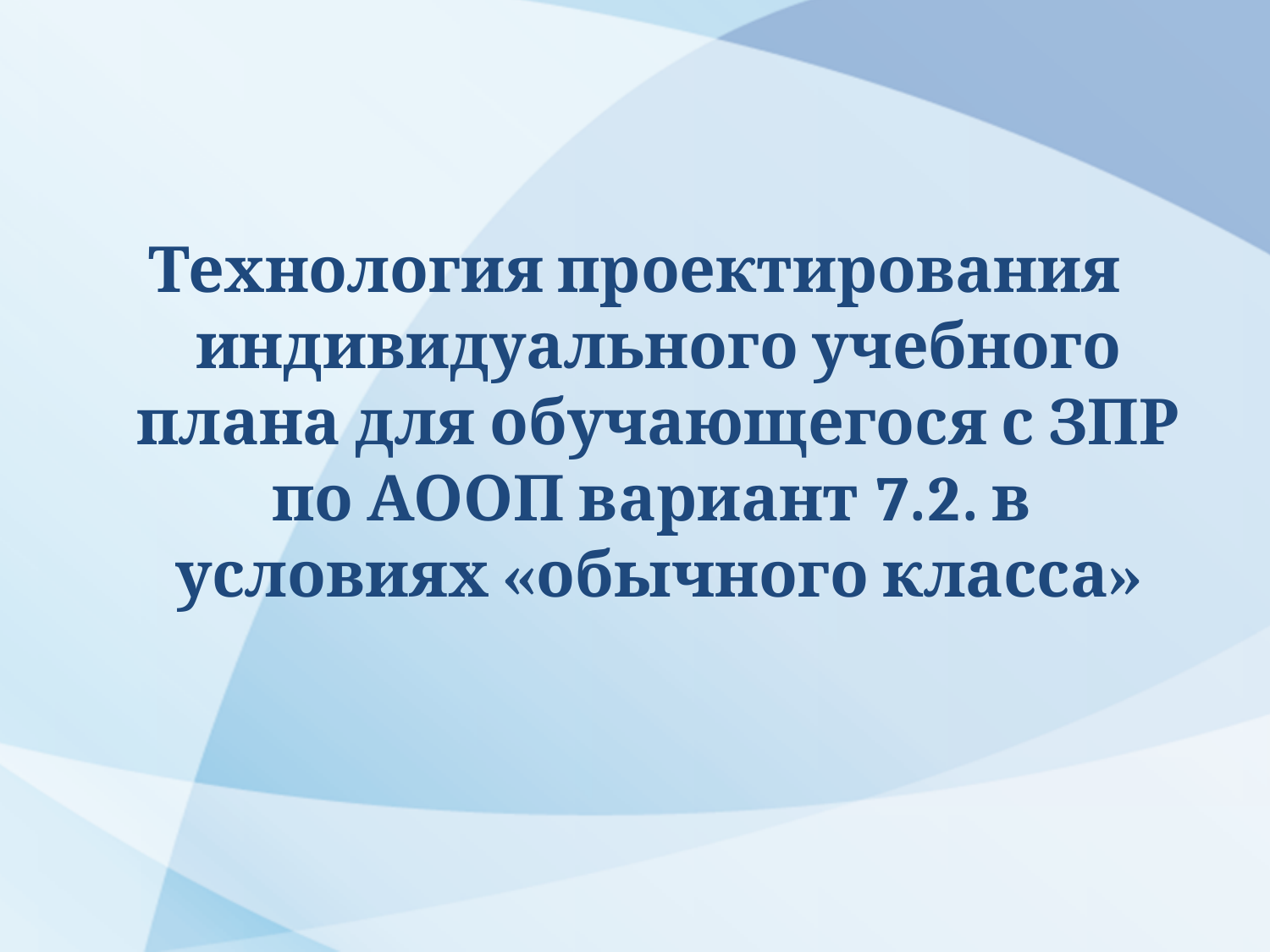

#
Технология проектирования индивидуального учебного плана для обучающегося с ЗПР по АООП вариант 7.2. в  условиях «обычного класса»